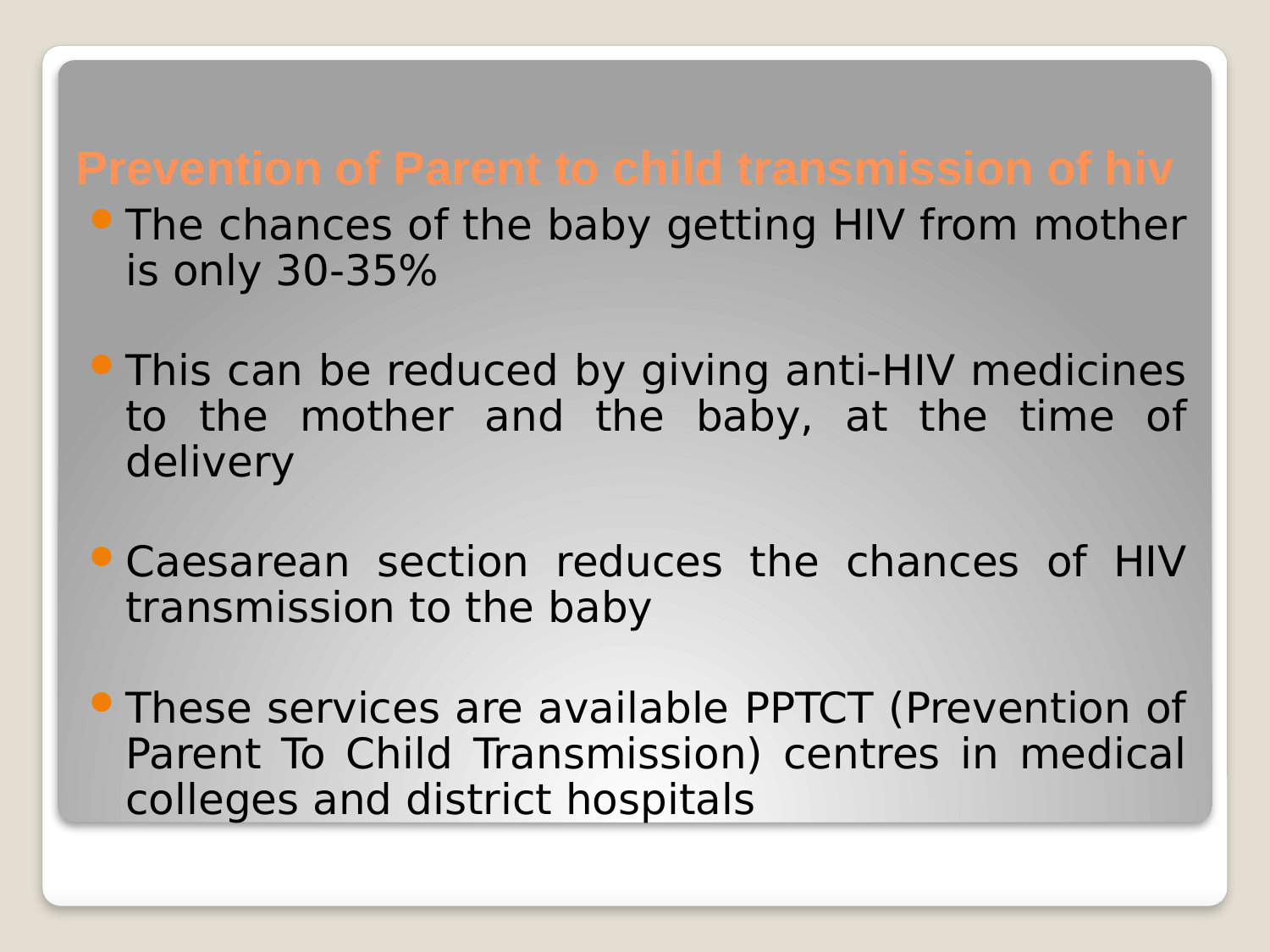

# Prevention of Parent to child transmission of hiv
The chances of the baby getting HIV from mother is only 30-35%

This can be reduced by giving anti-HIV medicines to the mother and the baby, at the time of delivery

Caesarean section reduces the chances of HIV transmission to the baby

These services are available PPTCT (Prevention of Parent To Child Transmission) centres in medical colleges and district hospitals